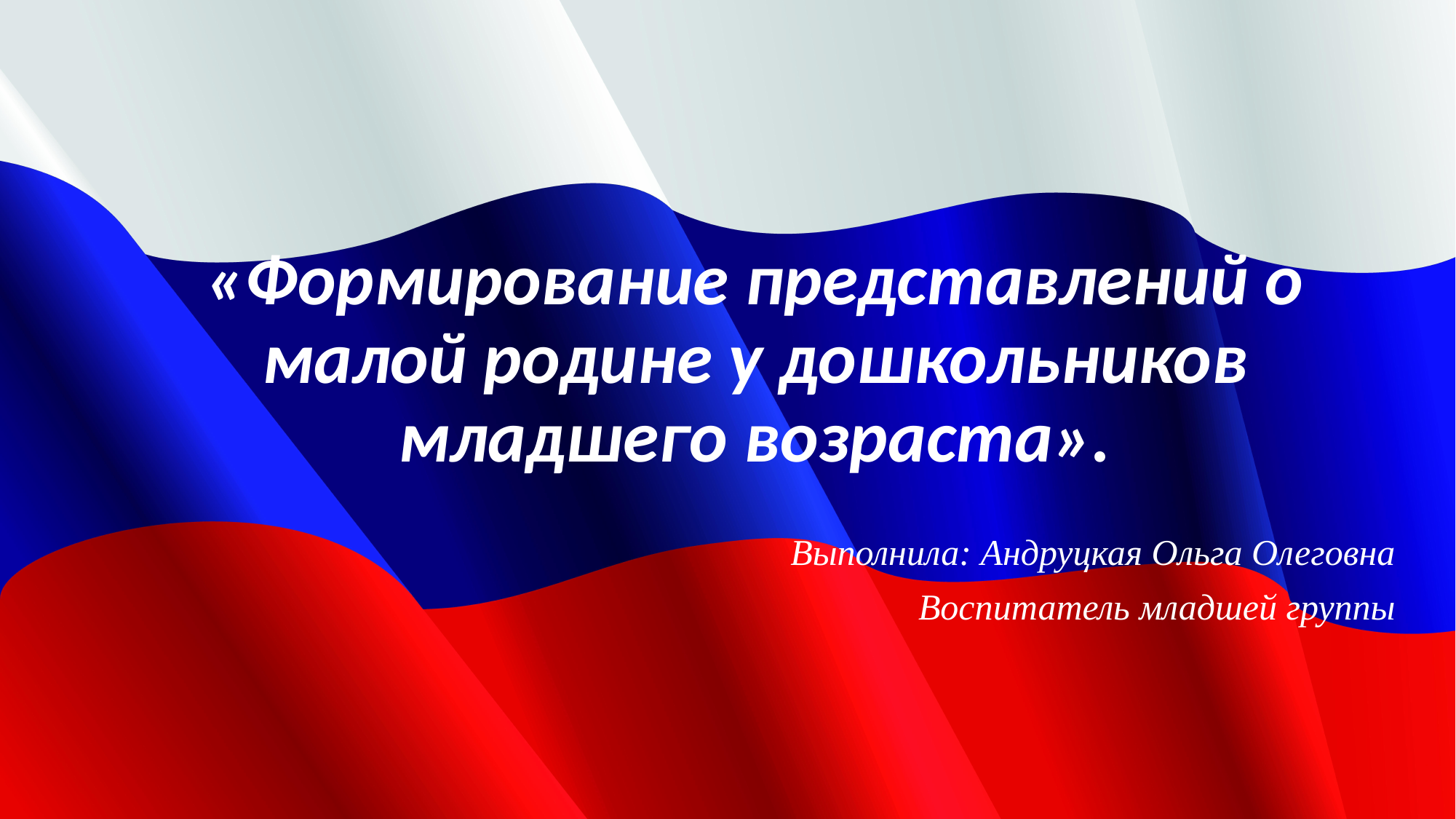

# «Формирование представлений о малой родине у дошкольников младшего возраста».
Выполнила: Андруцкая Ольга Олеговна
Воспитатель младшей группы